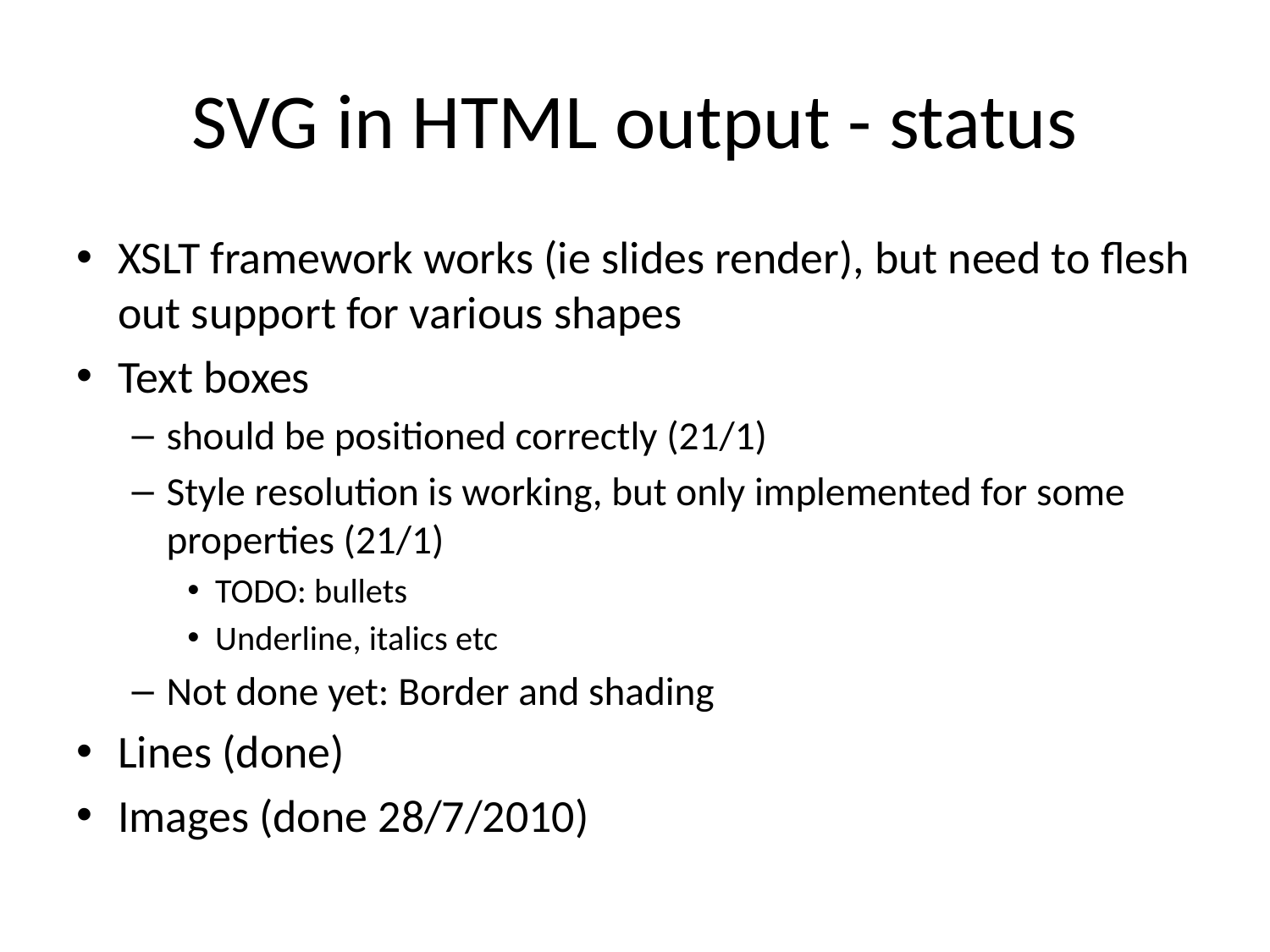

# SVG in HTML output - status
XSLT framework works (ie slides render), but need to flesh out support for various shapes
Text boxes
should be positioned correctly (21/1)
Style resolution is working, but only implemented for some properties (21/1)
TODO: bullets
Underline, italics etc
Not done yet: Border and shading
Lines (done)
Images (done 28/7/2010)